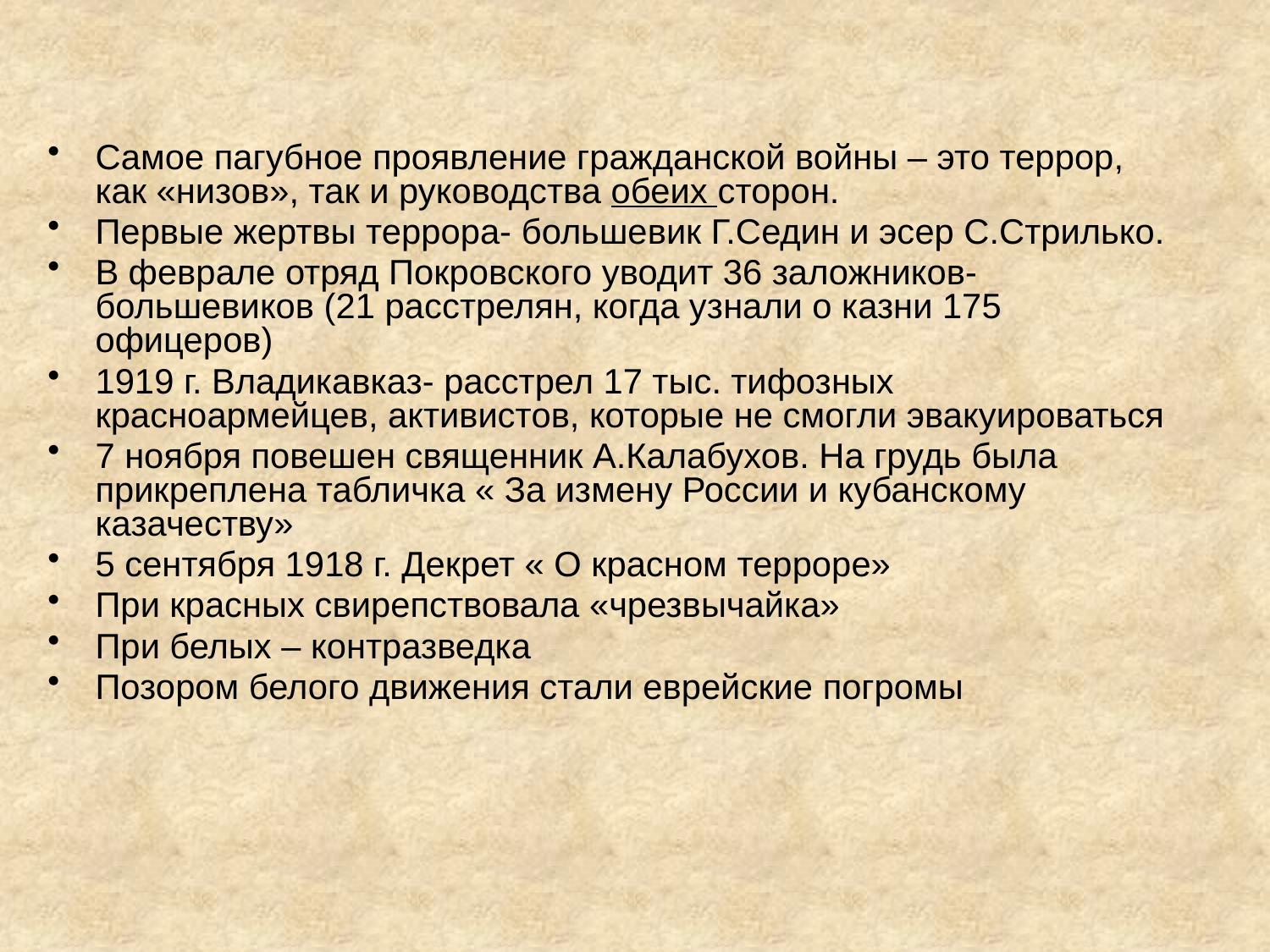

Самое пагубное проявление гражданской войны – это террор, как «низов», так и руководства обеих сторон.
Первые жертвы террора- большевик Г.Седин и эсер С.Стрилько.
В феврале отряд Покровского уводит 36 заложников-большевиков (21 расстрелян, когда узнали о казни 175 офицеров)
1919 г. Владикавказ- расстрел 17 тыс. тифозных красноармейцев, активистов, которые не смогли эвакуироваться
7 ноября повешен священник А.Калабухов. На грудь была прикреплена табличка « За измену России и кубанскому казачеству»
5 сентября 1918 г. Декрет « О красном терроре»
При красных свирепствовала «чрезвычайка»
При белых – контразведка
Позором белого движения стали еврейские погромы